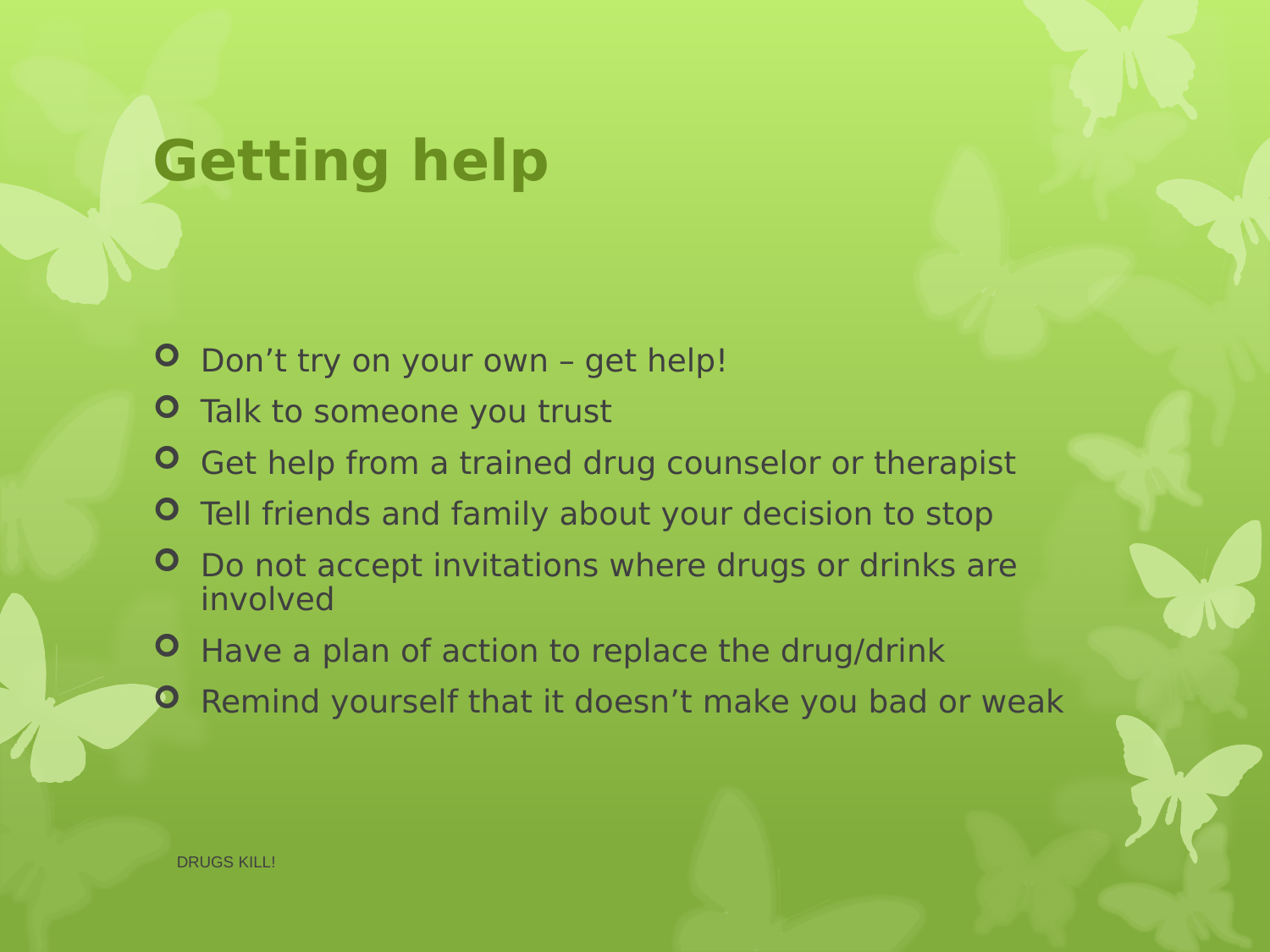

# Getting help
Don’t try on your own – get help!
Talk to someone you trust
Get help from a trained drug counselor or therapist
Tell friends and family about your decision to stop
Do not accept invitations where drugs or drinks are involved
Have a plan of action to replace the drug/drink
Remind yourself that it doesn’t make you bad or weak
DRUGS KILL!